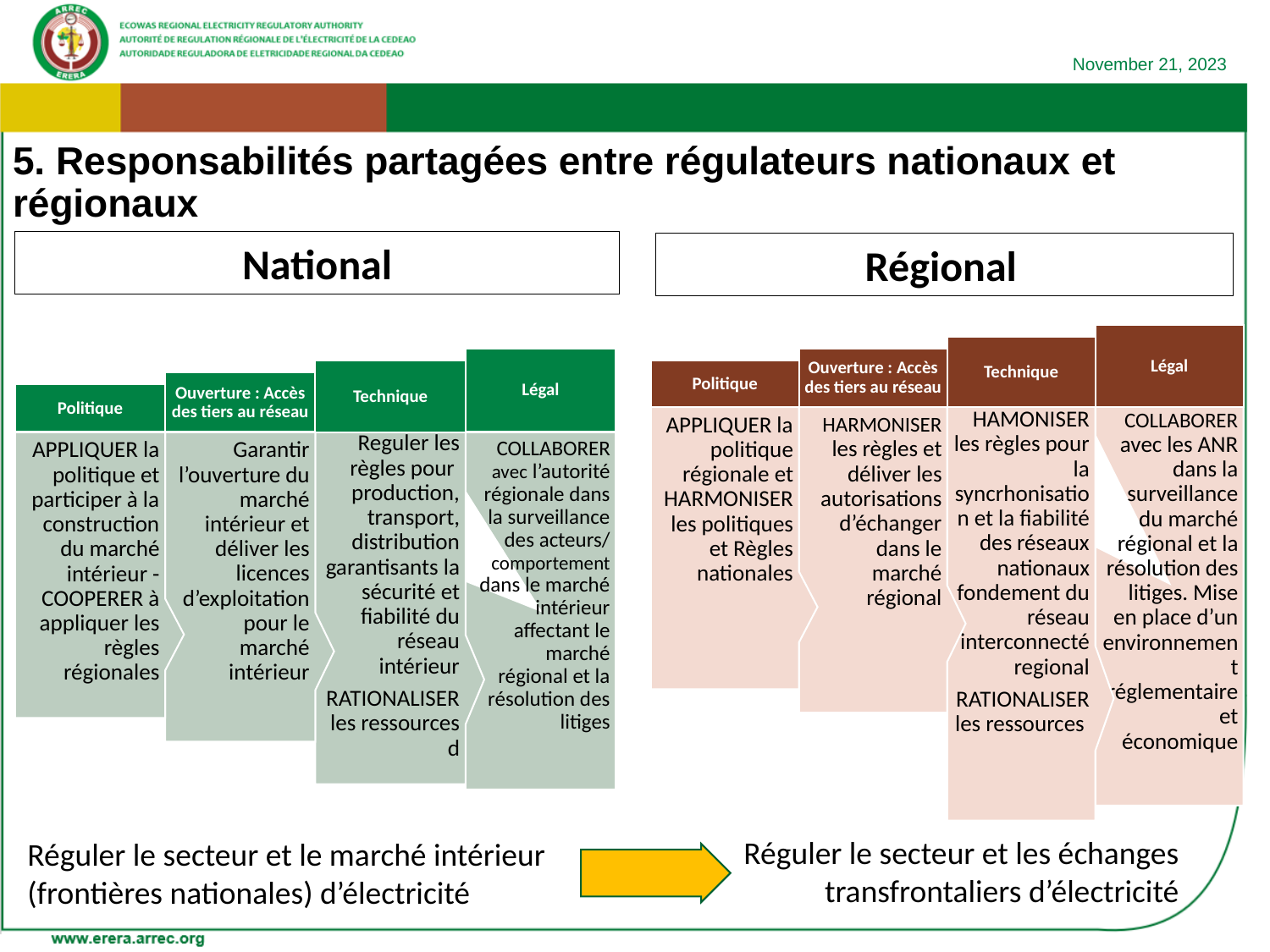

5. Responsabilités partagées entre régulateurs nationaux et régionaux

COLLABORER avec les ANR dans la surveillance du marché régional et la résolution des litiges. Mise en place d’un environnement réglementaire et économique
Légal
HAMONISER les règles pour la syncrhonisation et la fiabilité des réseaux nationaux fondement du réseau interconnecté regional
RATIONALISER les ressources
Technique
HARMONISER les règles et déliver les autorisations d’échanger dans le marché régional
Ouverture : Accès des tiers au réseau
APPLIQUER la politique régionale et HARMONISER les politiques et Règles nationales
Politique
COLLABORER avec l’autorité régionale dans la surveillance des acteurs/ comportement dans le marché intérieur affectant le marché régional et la résolution des litiges
Légal
Reguler les règles pour  production, transport, distribution garantisants la sécurité et fiabilité du réseau intérieur
RATIONALISER les ressources d

Technique
Garantir l’ouverture du marché intérieur et déliver les licences d’exploitation pour le marché intérieur
Ouverture : Accès des tiers au réseau
APPLIQUER la politique et participer à la construction du marché intérieur - COOPERER à appliquer les règles régionales
Politique
National
Régional
Réguler le secteur et les échanges transfrontaliers d’électricité
Réguler le secteur et le marché intérieur (frontières nationales) d’électricité